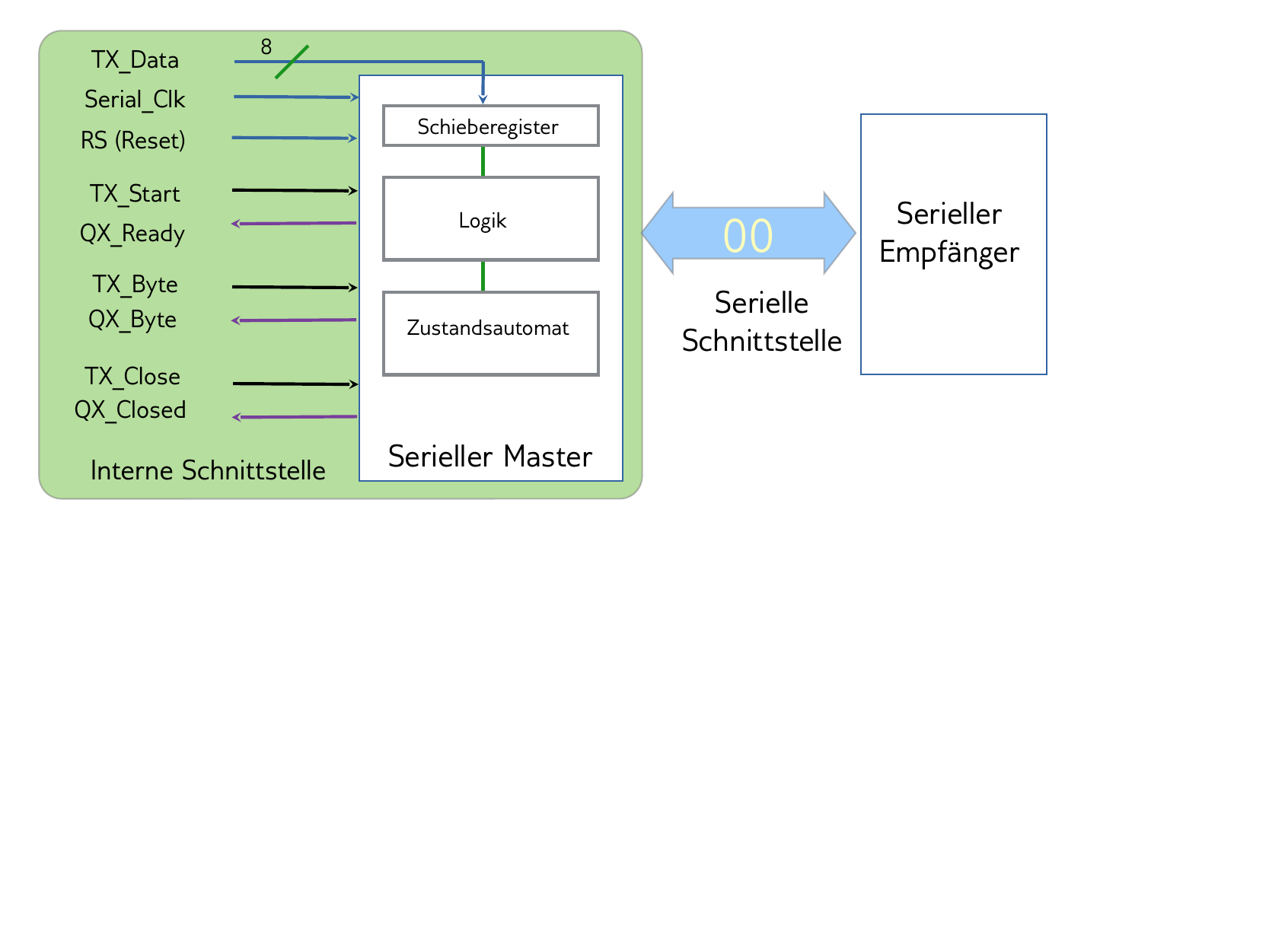

8

TX_Data

Serial_Clk

Schieberegister

RS (Reset)

TX_Start

Serieller
Empfänger

00
Logik
QX_Ready
TX_Byte
Serielle Schnittstelle

QX_Byte
Zustandsautomat
TX_Close

QX_Closed
Serieller Master
Interne Schnittstelle